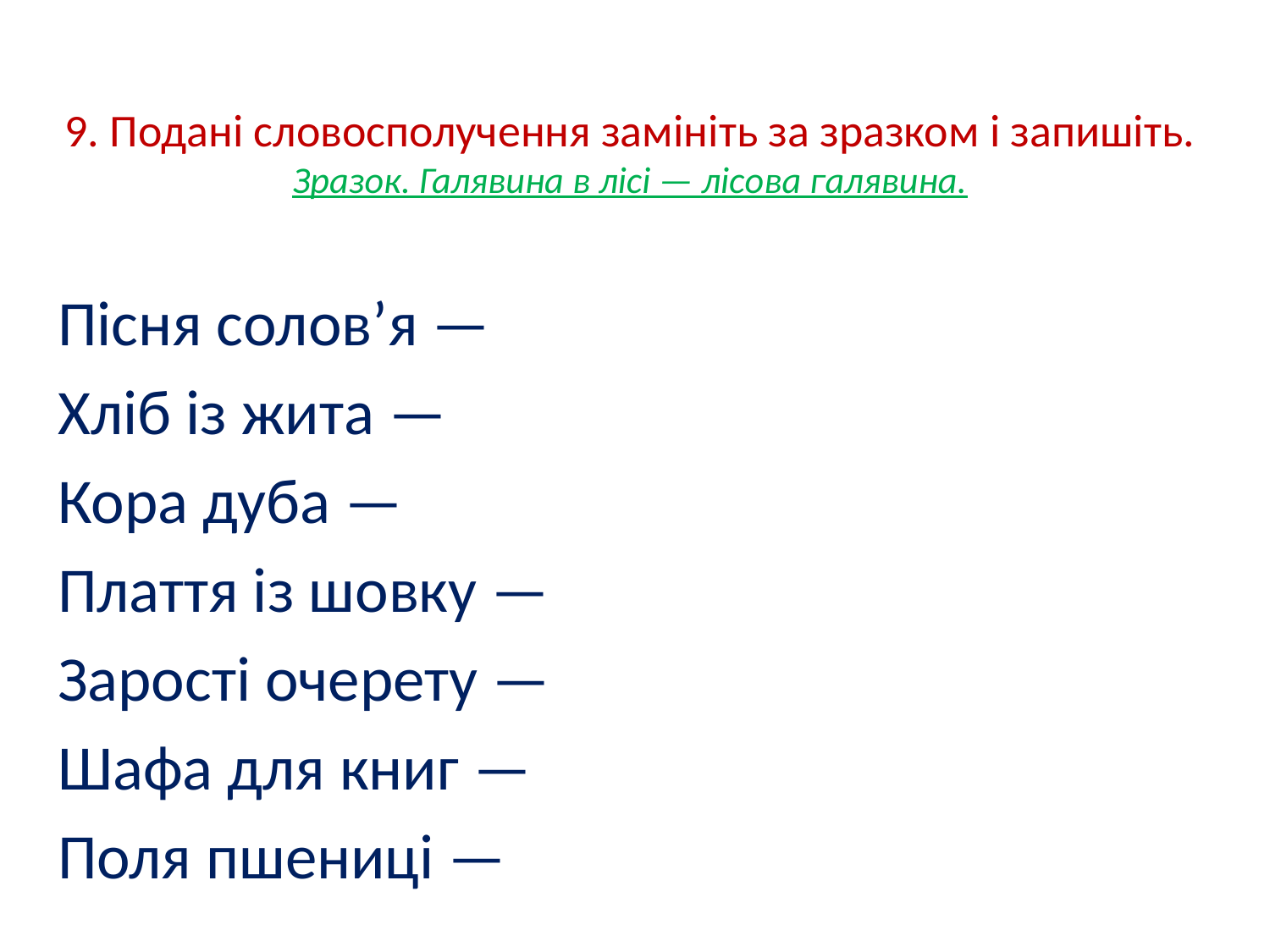

# 9. Подані словосполучення замініть за зразком і запишіть. Зразок. Галявина в лісі — лісова галявина.
Пісня солов’я —
Хліб із жита —
Кора дуба —
Плаття із шовку —
Зарості очерету —
Шафа для книг —
Поля пшениці —